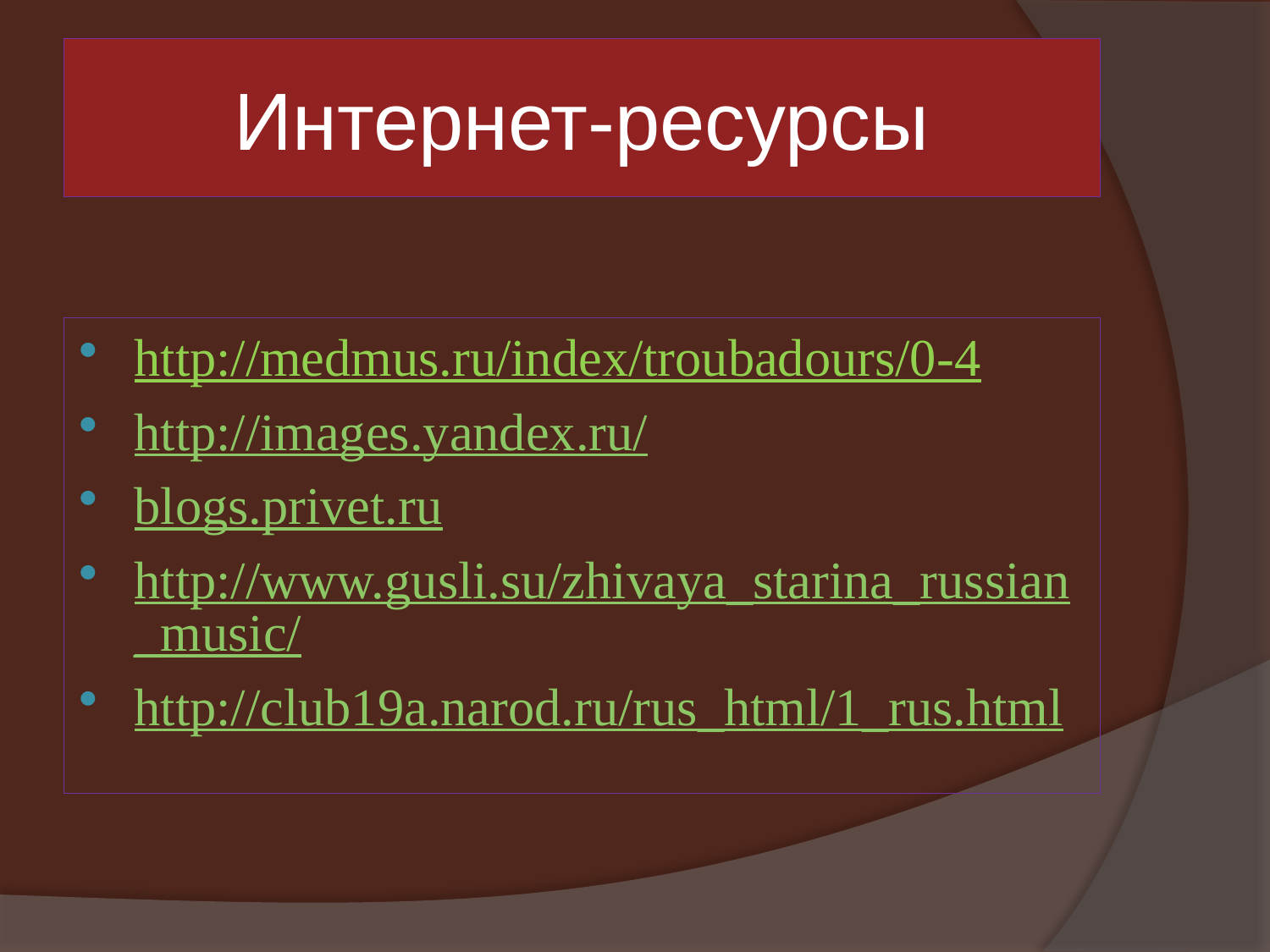

# Интернет-ресурсы
http://medmus.ru/index/troubadours/0-4
http://images.yandex.ru/
blogs.privet.ru
http://www.gusli.su/zhivaya_starina_russian_music/
http://club19a.narod.ru/rus_html/1_rus.html